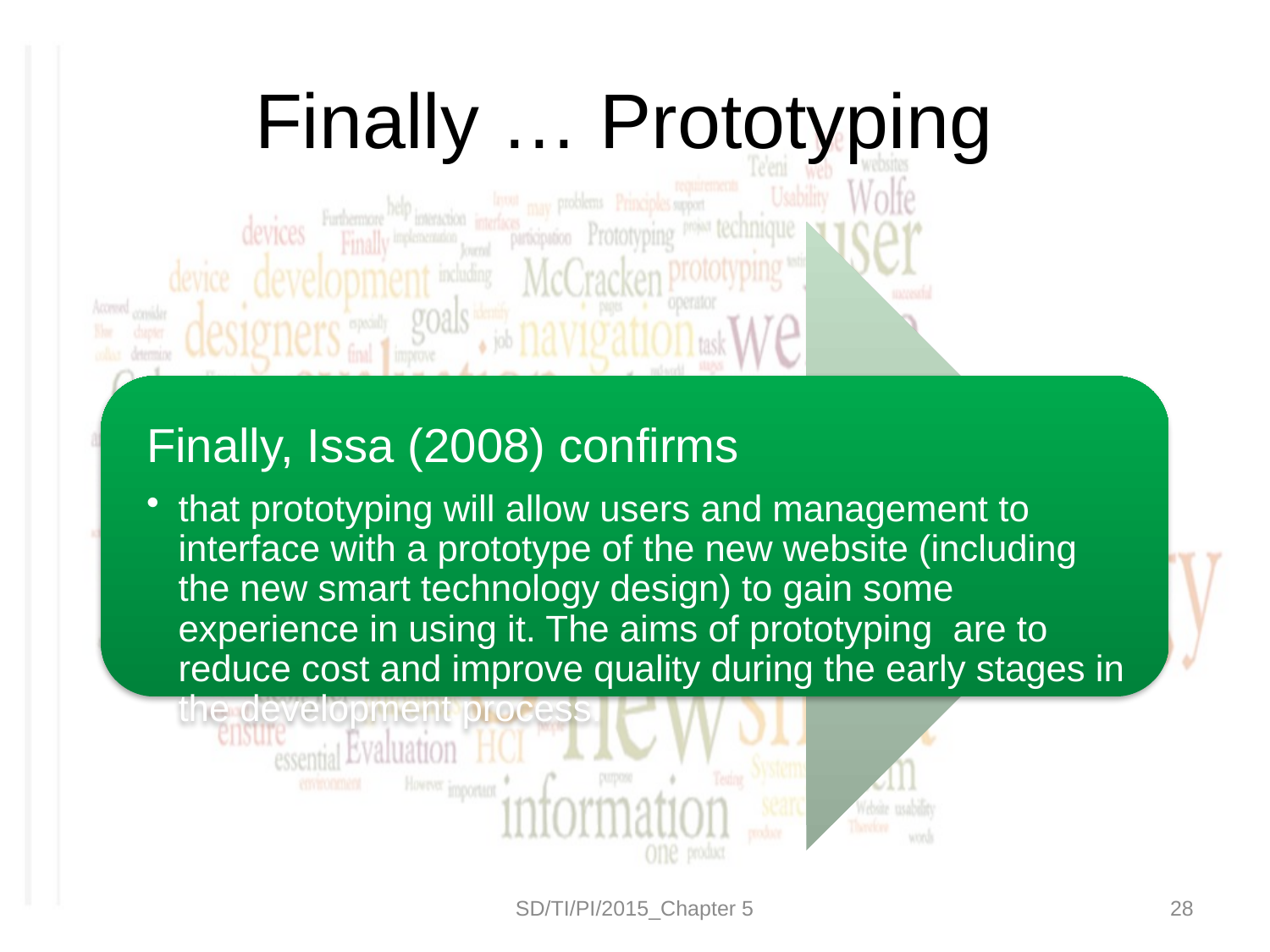

# Finally … Prototyping
Finally, Issa (2008) confirms
that prototyping will allow users and management to interface with a prototype of the new website (including the new smart technology design) to gain some experience in using it. The aims of prototyping  are to reduce cost and improve quality during the early stages in the development process.
SD/TI/PI/2015_Chapter 5
28